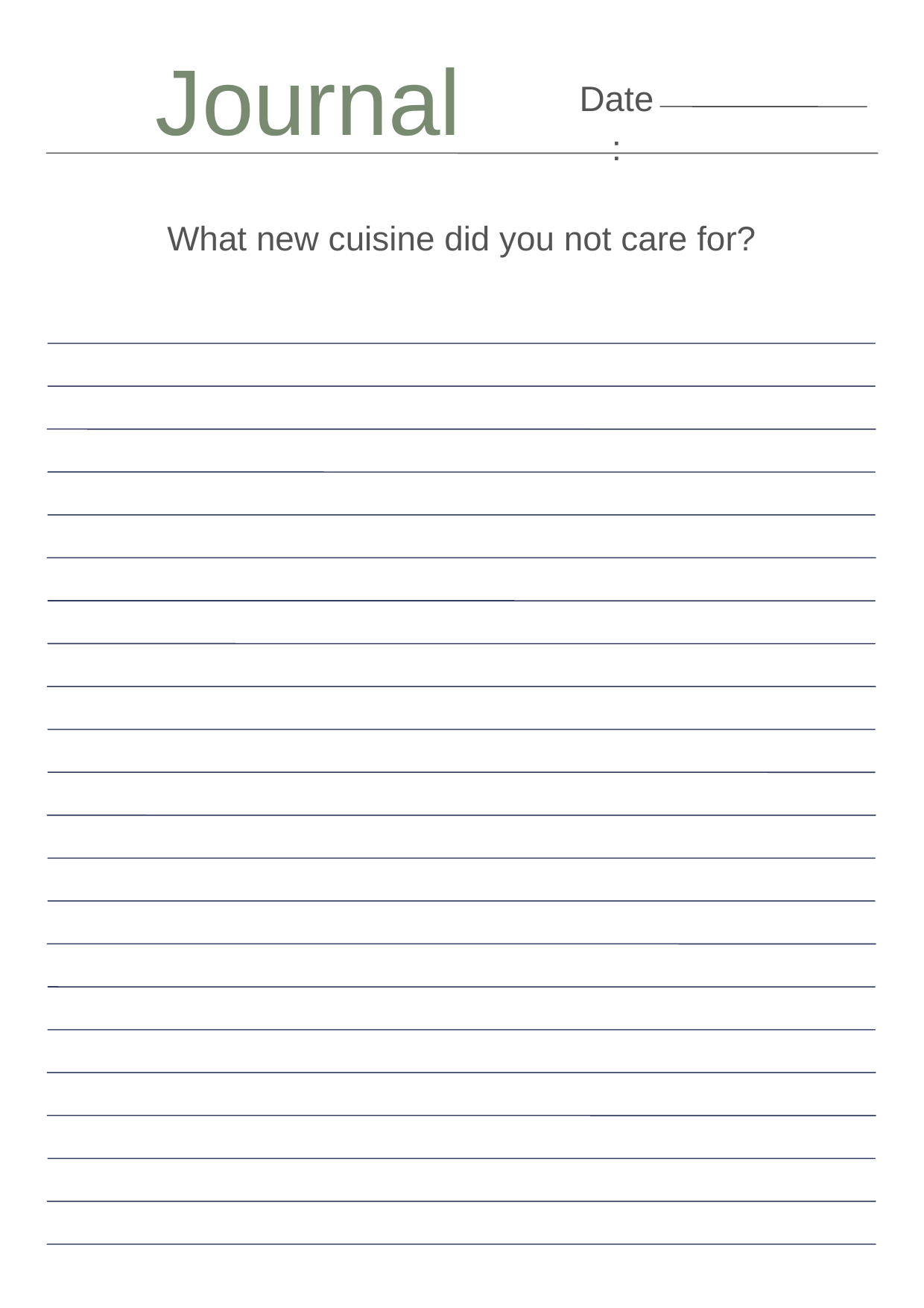

Journal
Date:

What new cuisine did you not care for?